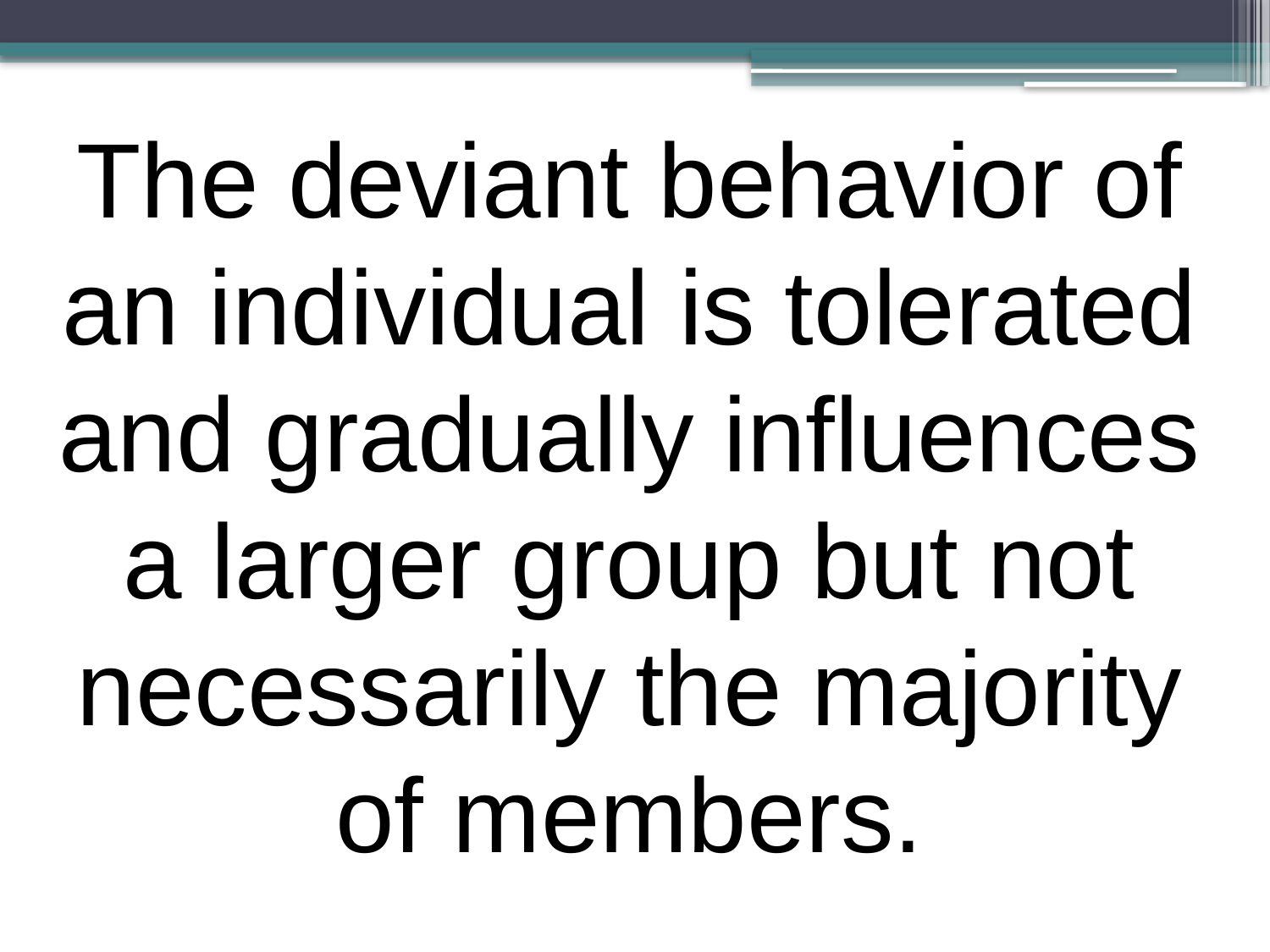

The deviant behavior of an individual is tolerated and gradually influences a larger group but not necessarily the majority of members.